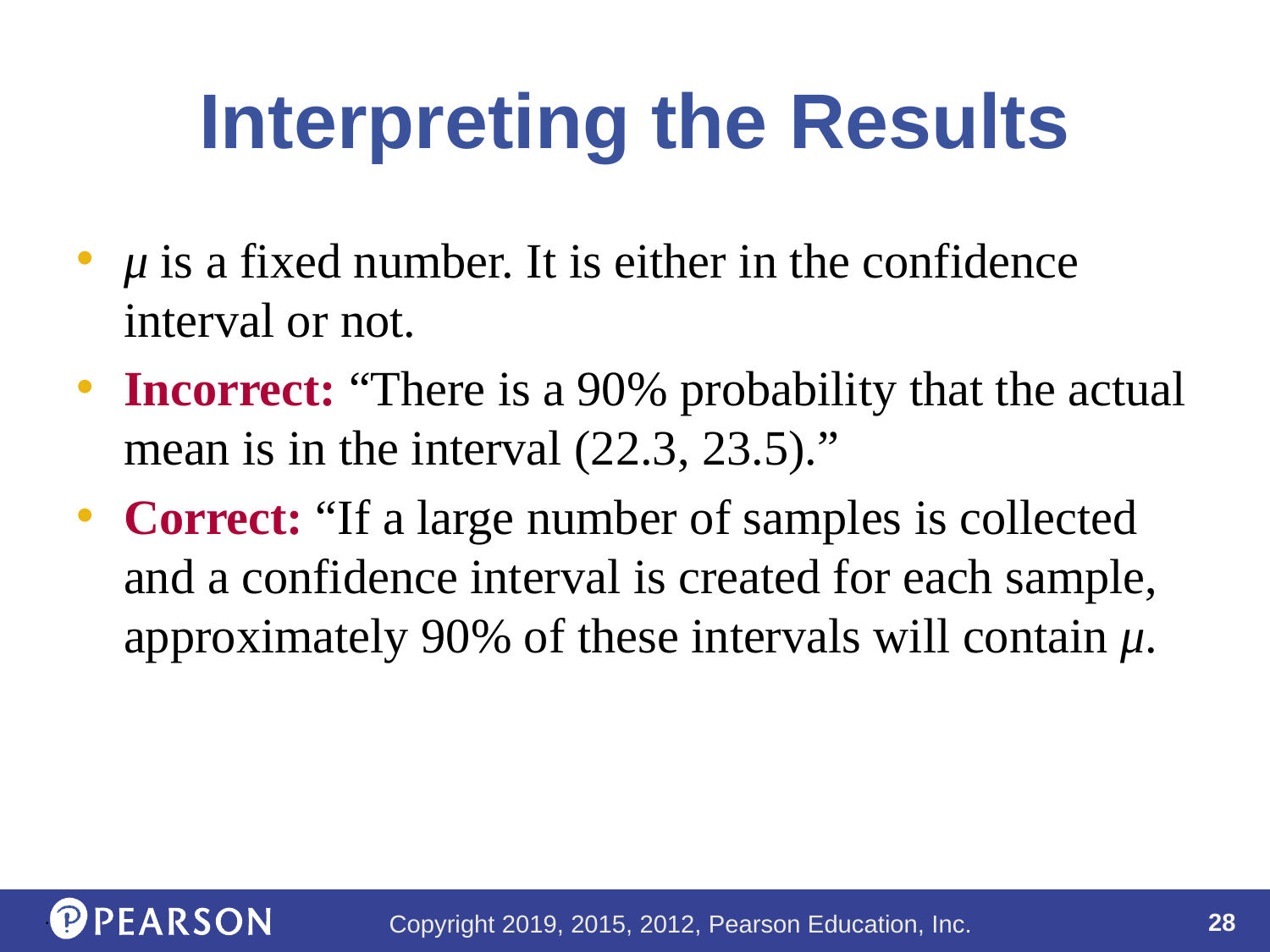

# Interpreting the Results
μ is a fixed number. It is either in the confidence interval or not.
Incorrect: “There is a 90% probability that the actual mean is in the interval (22.3, 23.5).”
Correct: “If a large number of samples is collected and a confidence interval is created for each sample, approximately 90% of these intervals will contain μ.
.